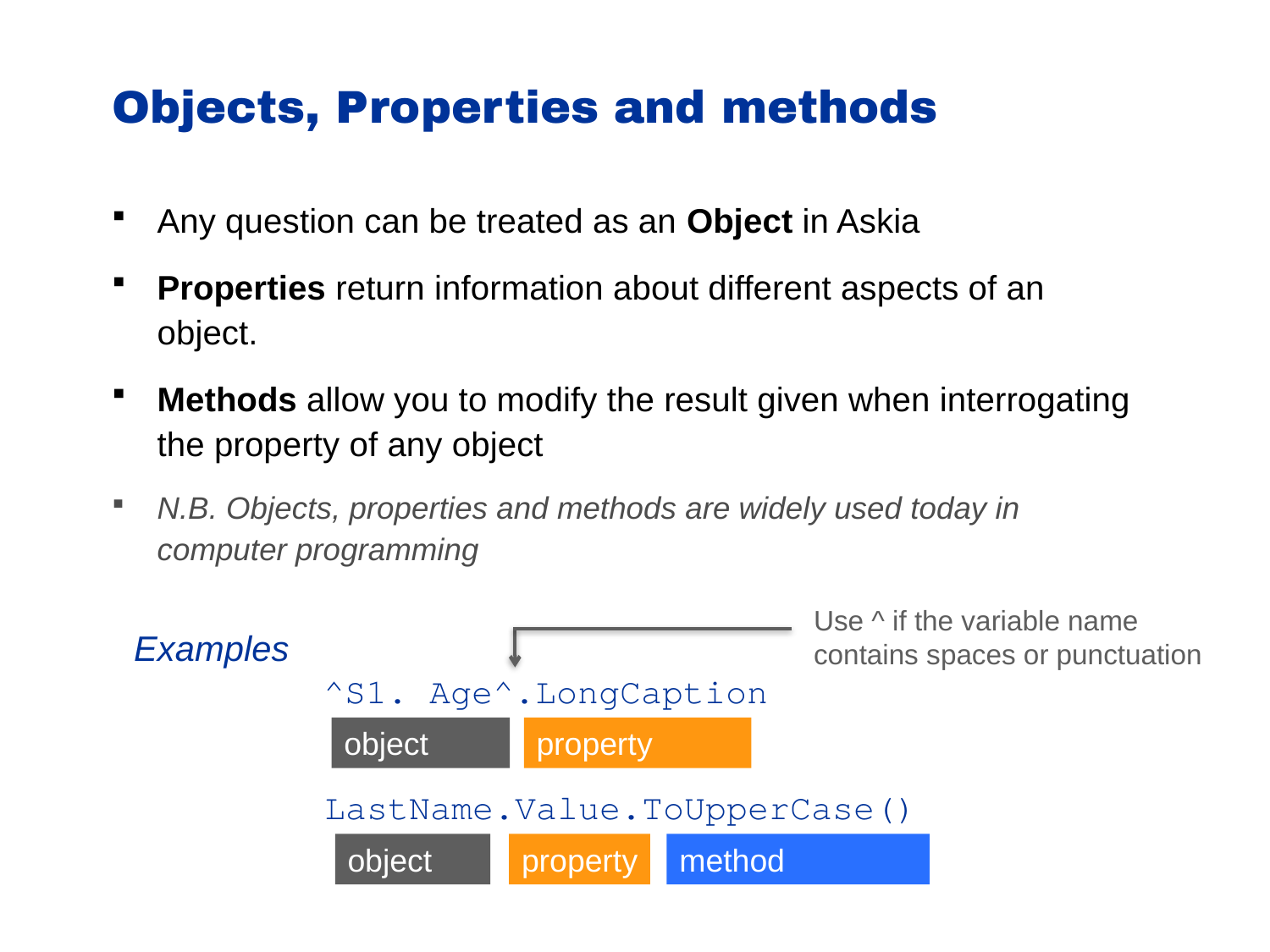

# Objects, Properties and methods
Any question can be treated as an Object in Askia
Properties return information about different aspects of an object.
Methods allow you to modify the result given when interrogating the property of any object
N.B. Objects, properties and methods are widely used today in computer programming

Use ^ if the variable name contains spaces or punctuation
Examples
^S1. Age^.LongCaption
object
property
LastName.Value.ToUpperCase()
object
property
method